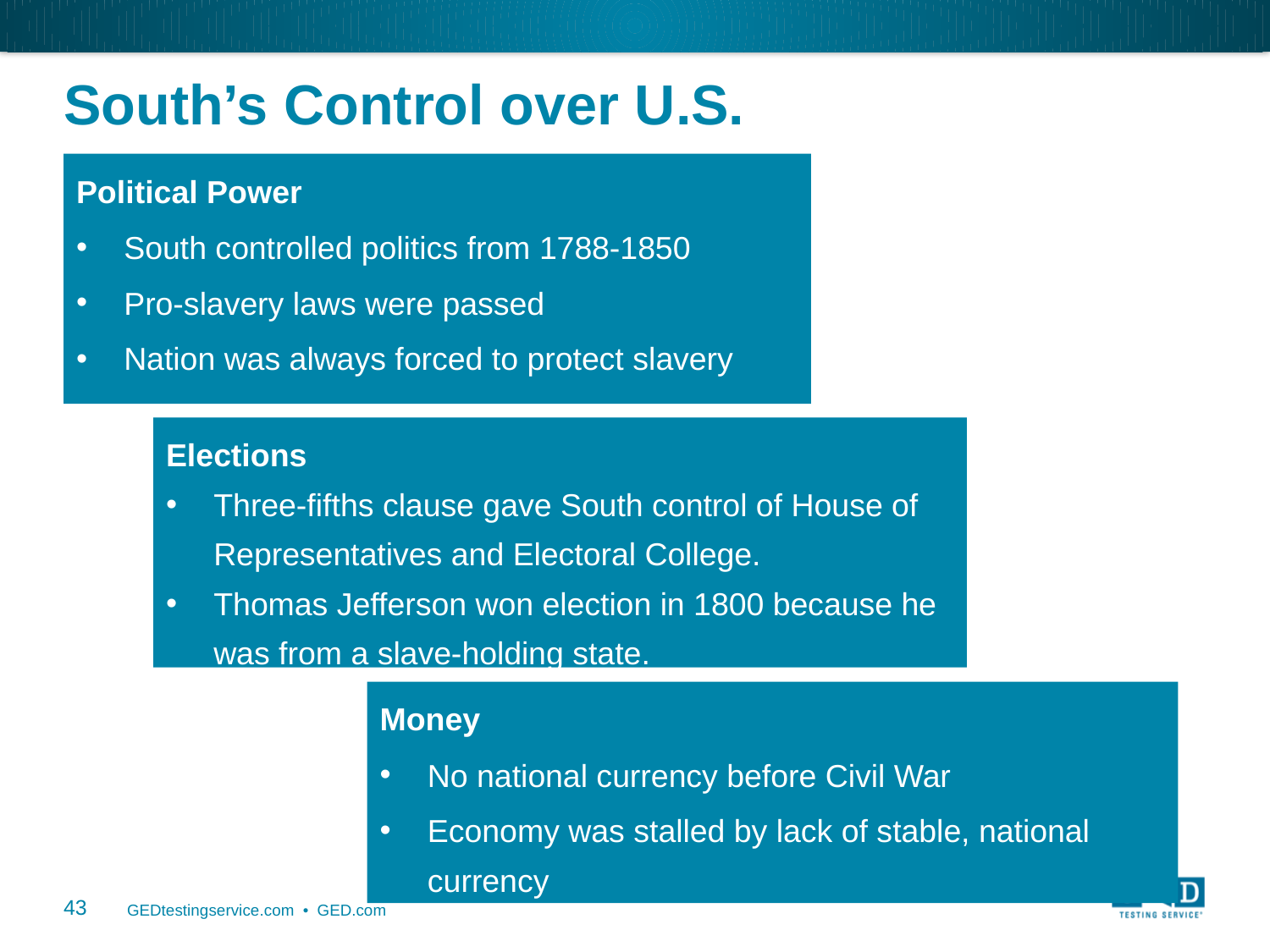

# South’s Control over U.S.
Political Power
South controlled politics from 1788-1850
Pro-slavery laws were passed
Nation was always forced to protect slavery

Elections
Three-fifths clause gave South control of House of Representatives and Electoral College.
Thomas Jefferson won election in 1800 because he was from a slave-holding state.

Money
No national currency before Civil War
Economy was stalled by lack of stable, national currency

43